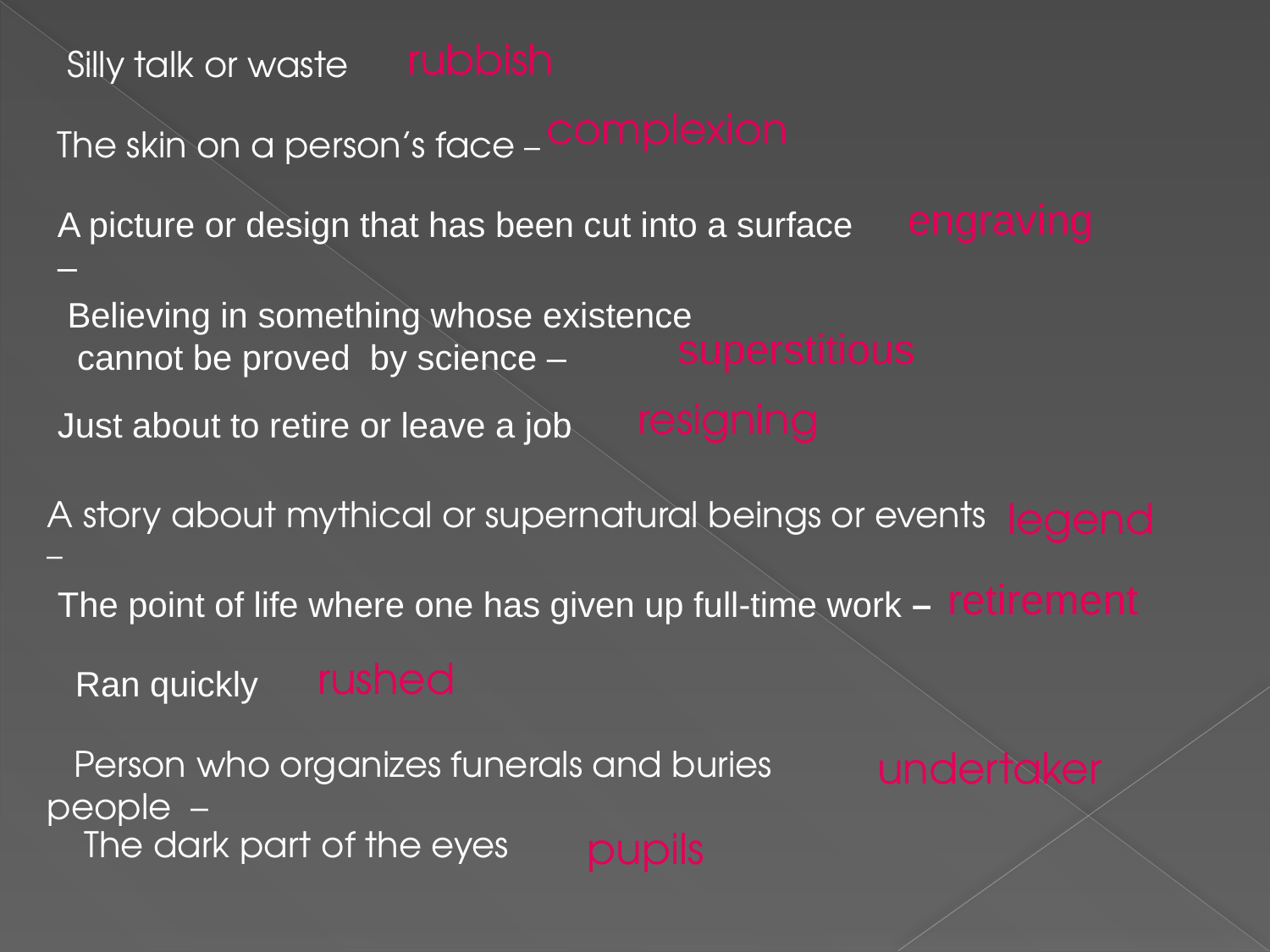

rubbish
Silly talk or waste
complexion
  The skin on a person’s face –
engraving
A picture or design that has been cut into a surface –

Believing in something whose existence
 cannot be proved  by science –
superstitious

resigning
Just about to retire or leave a job
A story about mythical or supernatural beings or events –
legend
retirement
The point of life where one has given up full-time work –

rushed
  Ran quickly
   Person who organizes funerals and buries people  –
undertaker
   The dark part of the eyes
pupils